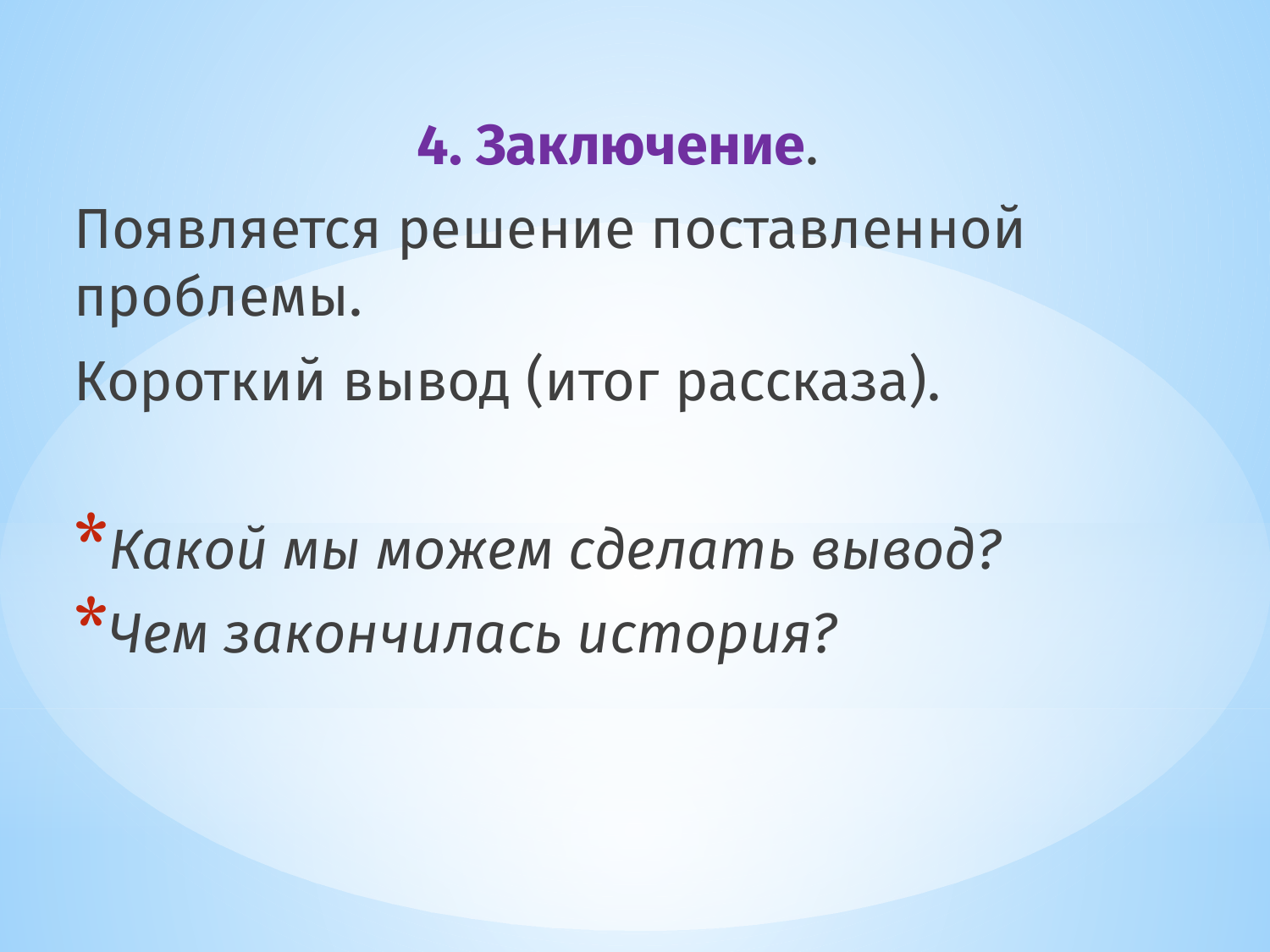

4. Заключение.
Появляется решение поставленной проблемы.
Короткий вывод (итог рассказа).

Какой мы можем сделать вывод?
Чем закончилась история?